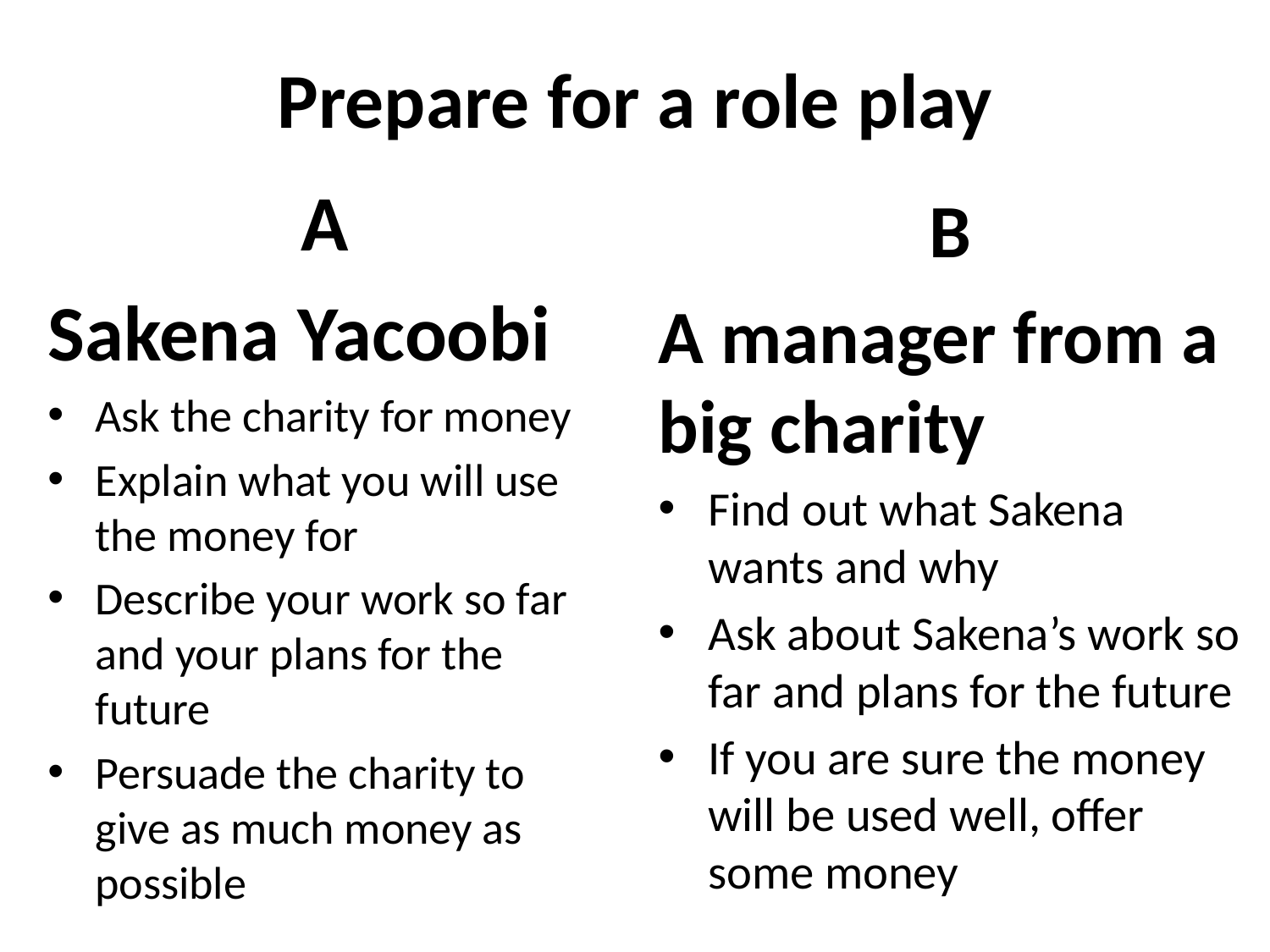

# Prepare for a role play
A
Sakena Yacoobi
Ask the charity for money
Explain what you will use the money for
Describe your work so far and your plans for the future
Persuade the charity to give as much money as possible
B
A manager from a big charity
Find out what Sakena wants and why
Ask about Sakena’s work so far and plans for the future
If you are sure the money will be used well, offer some money